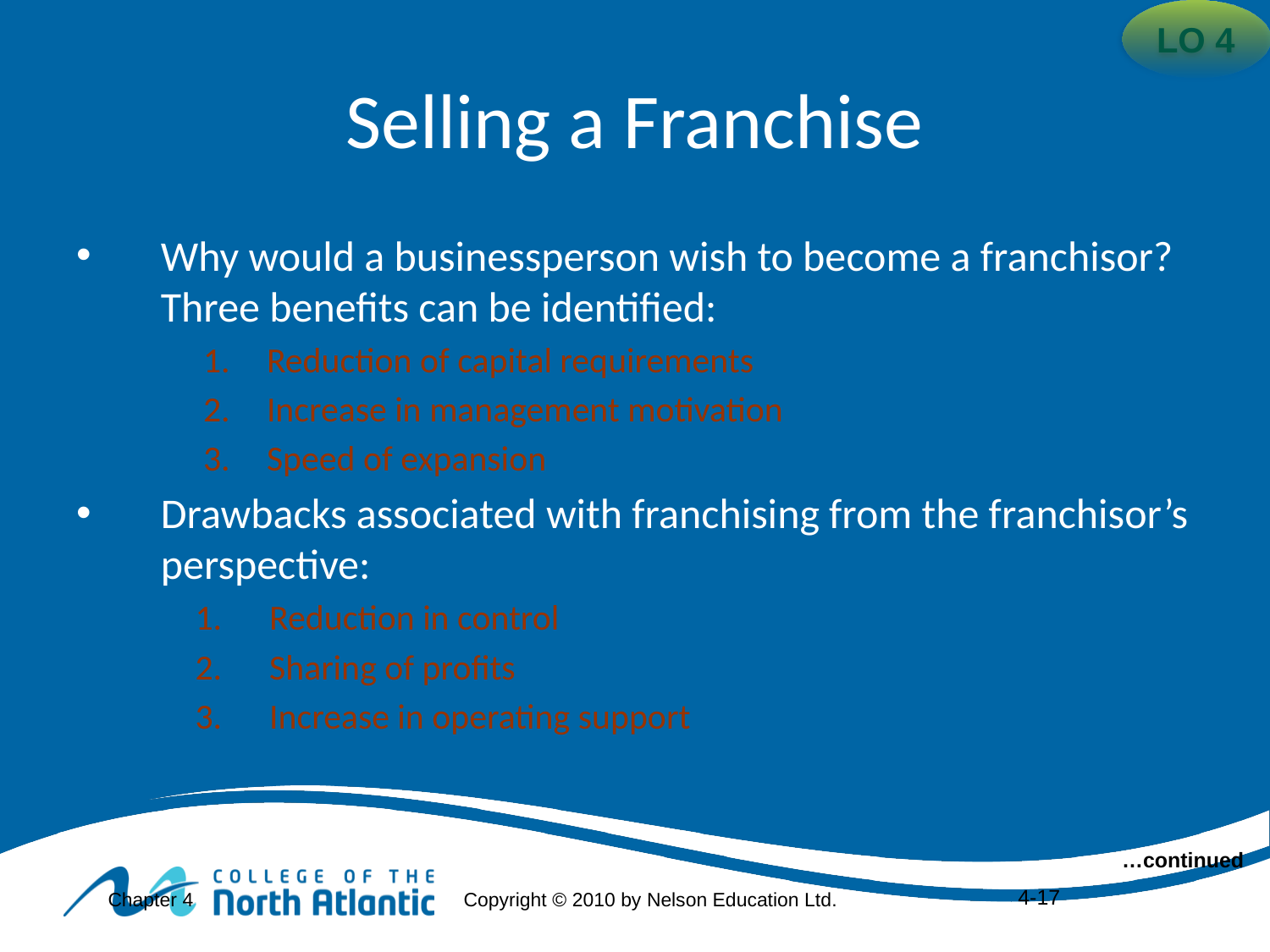

LO 4
# Selling a Franchise
Why would a businessperson wish to become a franchisor? Three benefits can be identified:
Reduction of capital requirements
Increase in management motivation
Speed of expansion
Drawbacks associated with franchising from the franchisor’s perspective:
Reduction in control
Sharing of profits
Increase in operating support

…continued
4-17